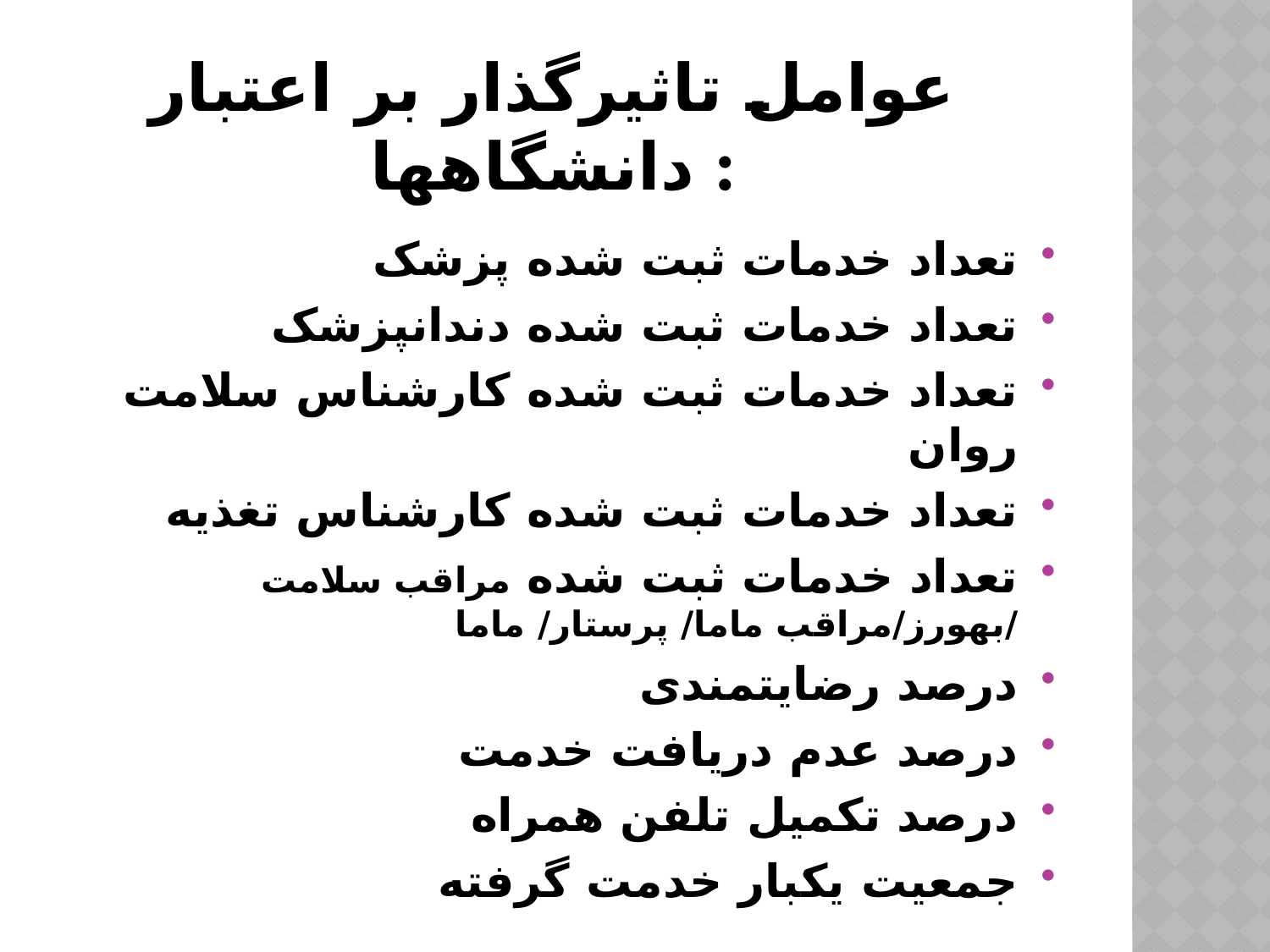

# عوامل تاثیرگذار بر اعتبار دانشگاهها :
تعداد خدمات ثبت شده پزشک
تعداد خدمات ثبت شده دندانپزشک
تعداد خدمات ثبت شده کارشناس سلامت روان
تعداد خدمات ثبت شده کارشناس تغذیه
تعداد خدمات ثبت شده مراقب سلامت /بهورز/مراقب ماما/ پرستار/ ماما
درصد رضایتمندی
درصد عدم دریافت خدمت
درصد تکمیل تلفن همراه
جمعیت یکبار خدمت گرفته